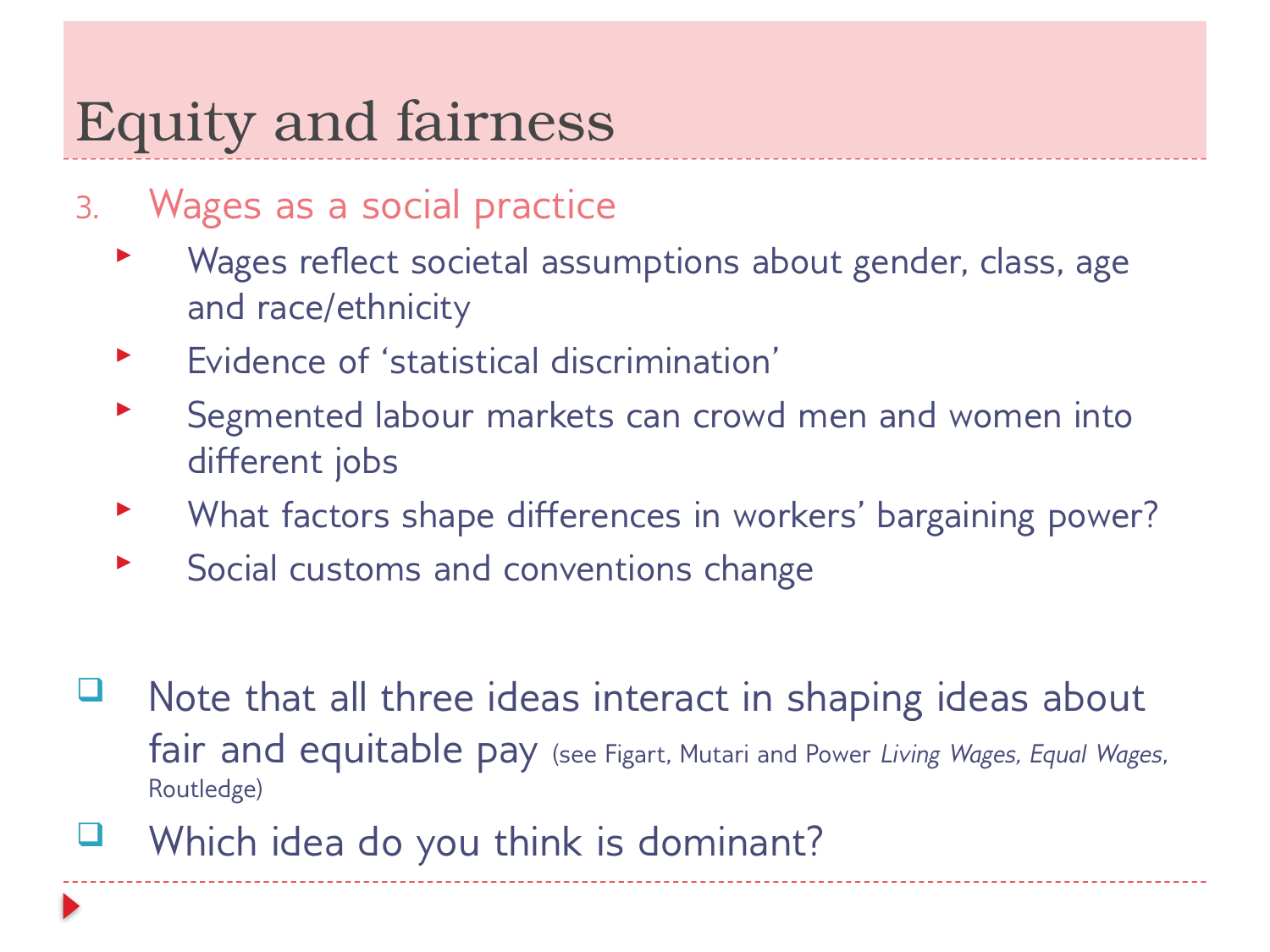

# Equity and fairness
Wages as a social practice
Wages reflect societal assumptions about gender, class, age and race/ethnicity
Evidence of ‘statistical discrimination’
Segmented labour markets can crowd men and women into different jobs
What factors shape differences in workers’ bargaining power?
Social customs and conventions change

Note that all three ideas interact in shaping ideas about fair and equitable pay (see Figart, Mutari and Power Living Wages, Equal Wages, Routledge)
Which idea do you think is dominant?